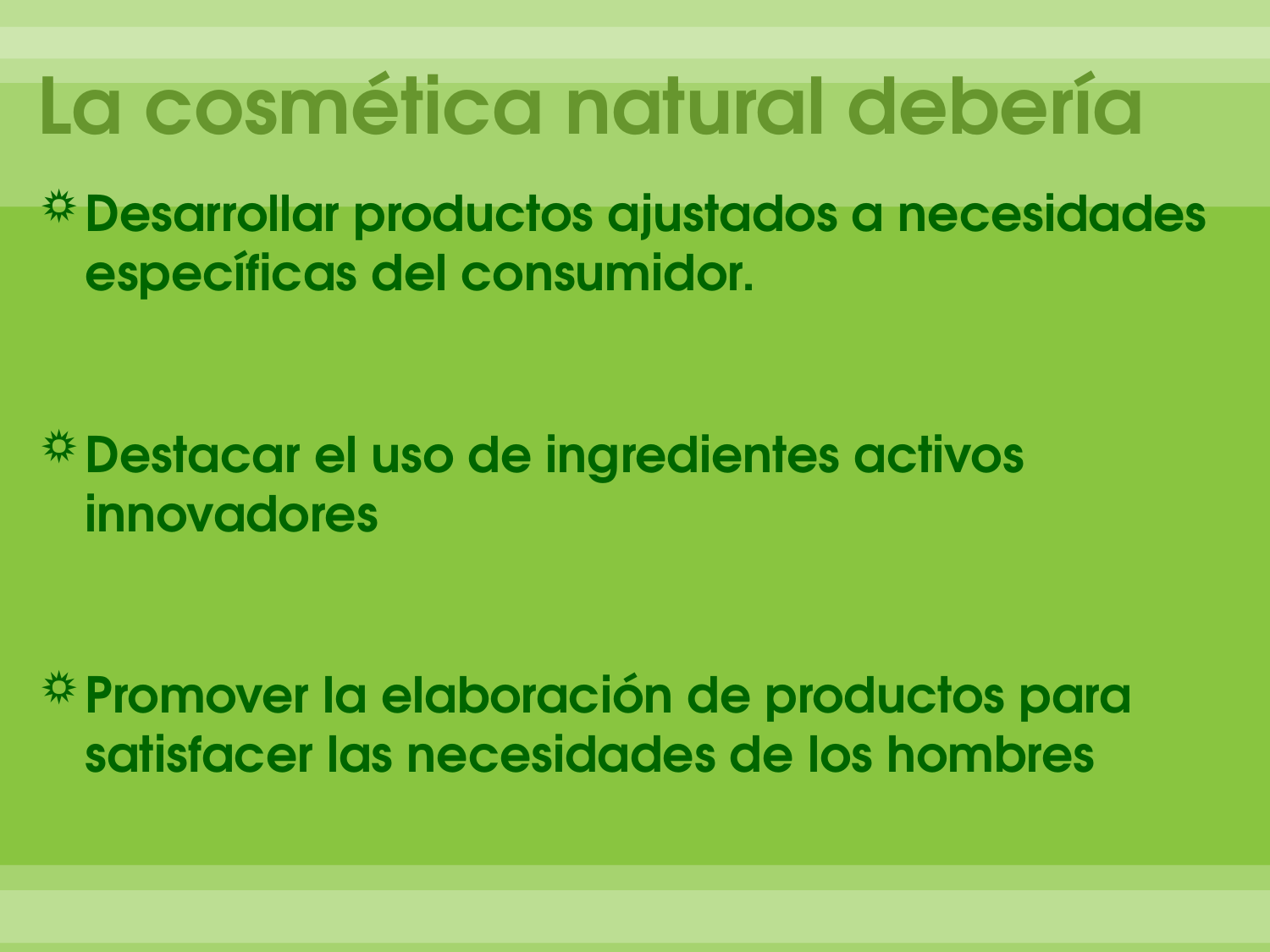

# La cosmética natural debería
Desarrollar productos ajustados a necesidades específicas del consumidor.

Destacar el uso de ingredientes activos innovadores

Promover la elaboración de productos para satisfacer las necesidades de los hombres